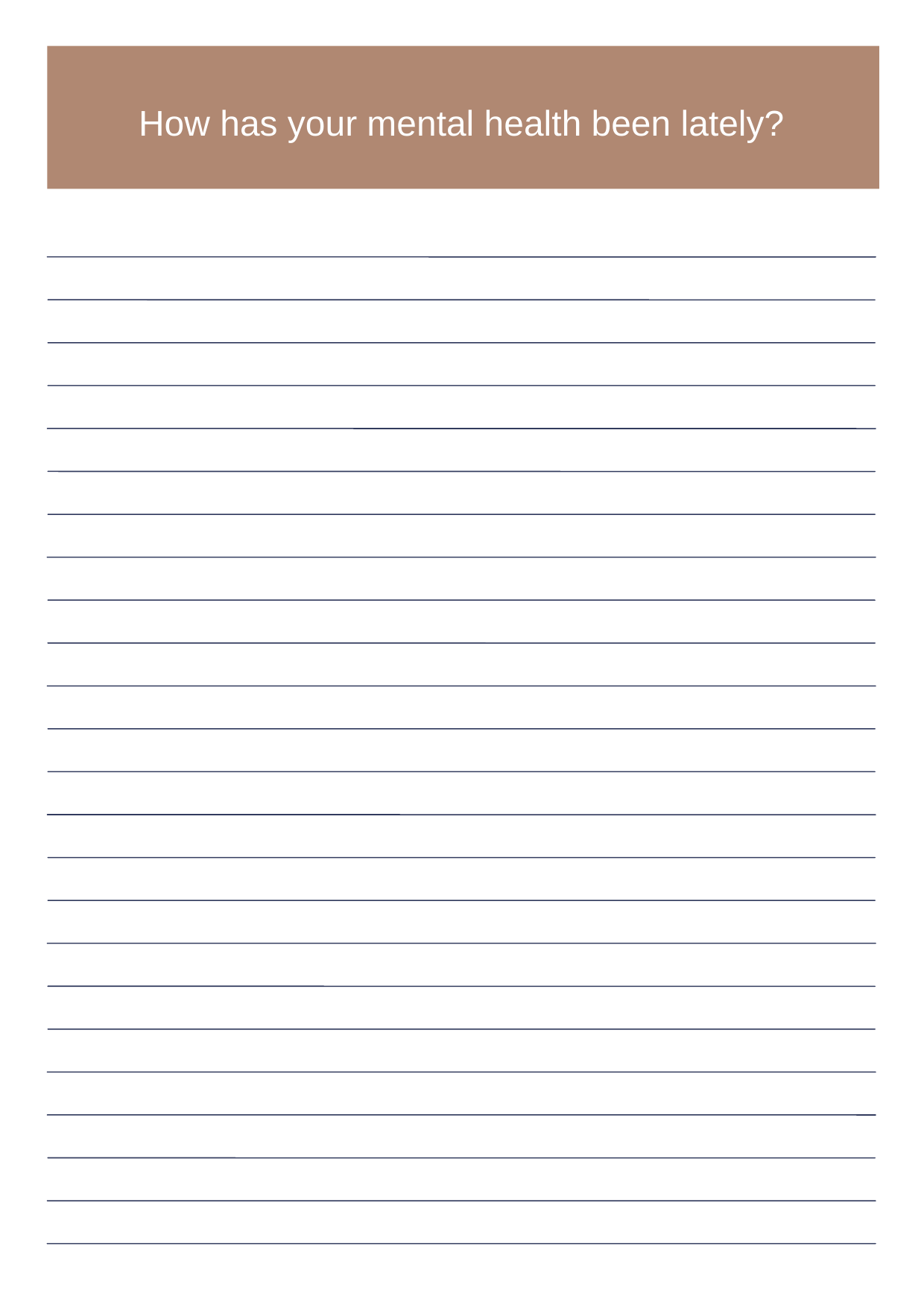

How has your mental health been lately?